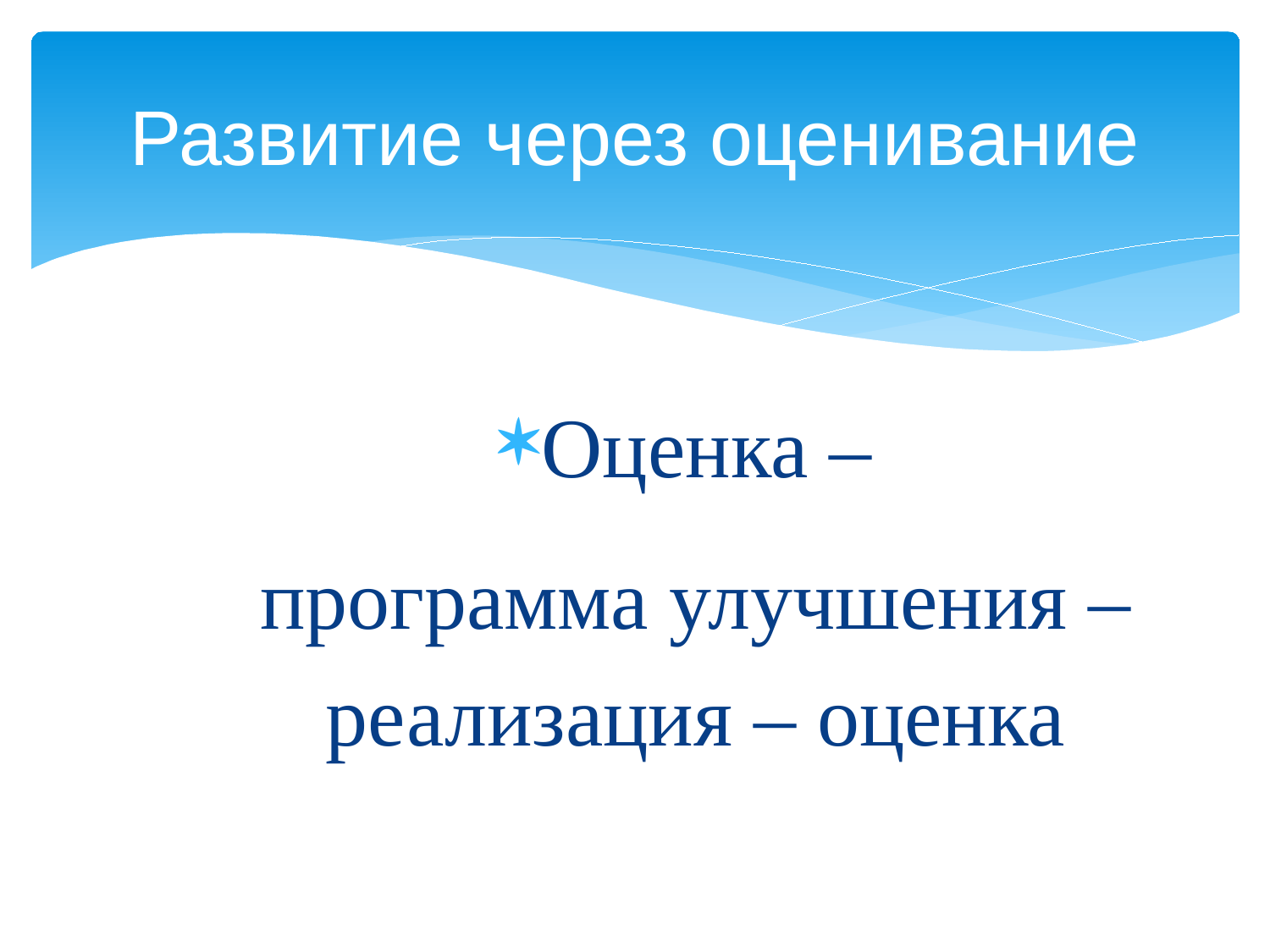

# Развитие через оценивание
Оценка –
программа улучшения – реализация – оценка